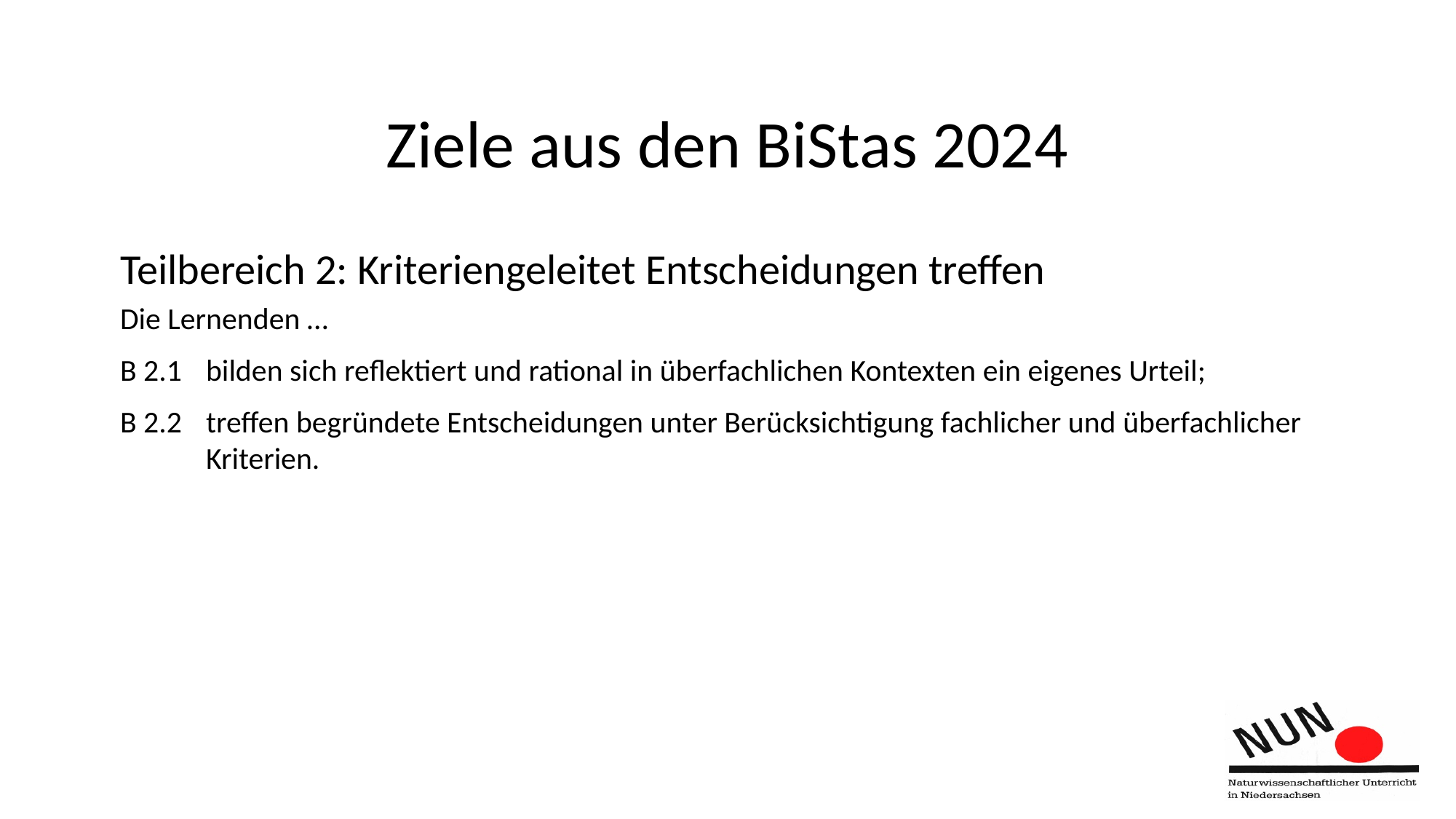

# Ziele aus den BiStas 2024
Teilbereich 2: Kriteriengeleitet Entscheidungen treffen
Die Lernenden …
B 2.1 	bilden sich reflektiert und rational in überfachlichen Kontexten ein eigenes Urteil;
B 2.2 	treffen begründete Entscheidungen unter Berücksichtigung fachlicher und überfachlicher Kriterien.